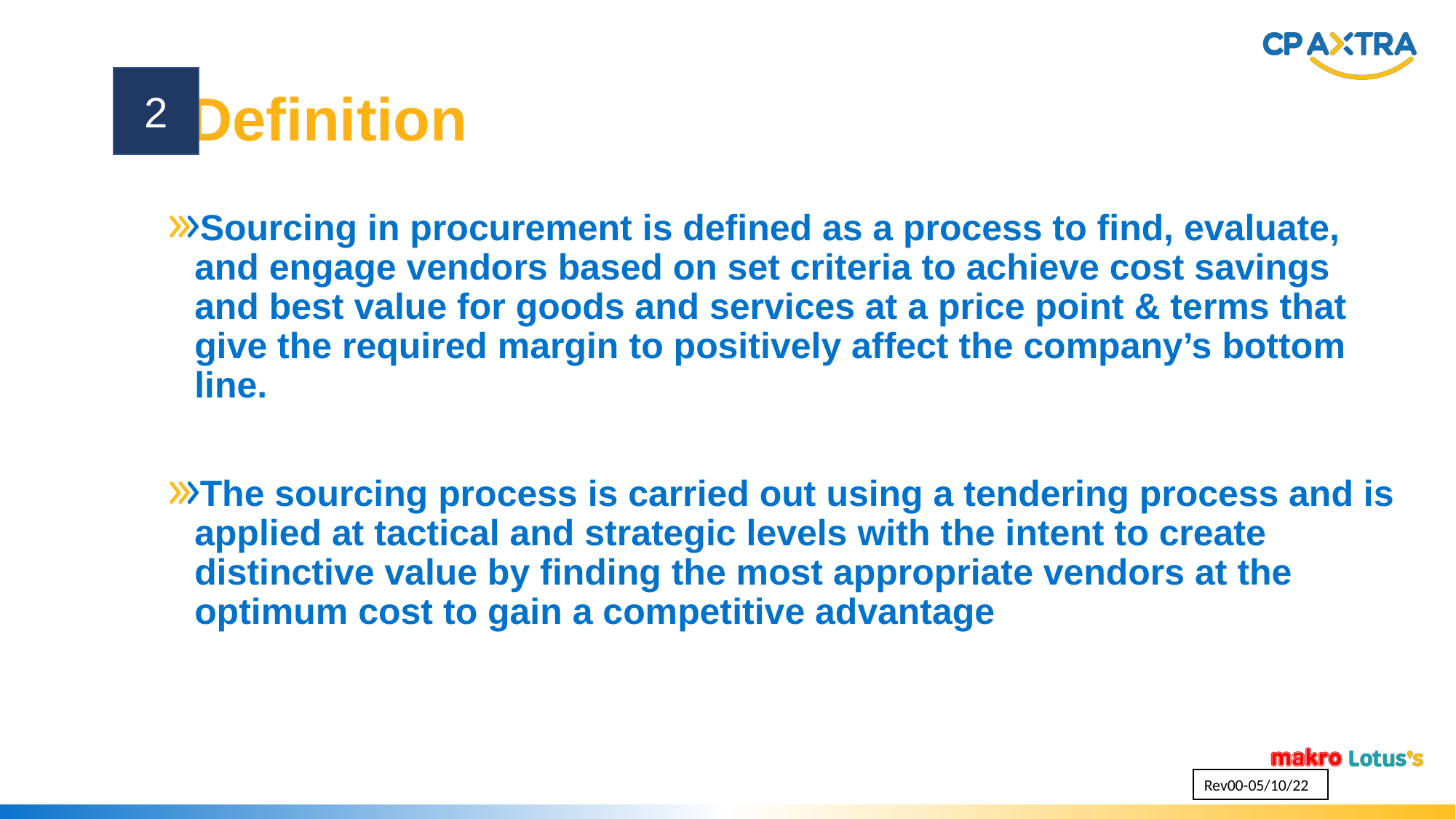

Definition
2
Sourcing in procurement is defined as a process to find, evaluate, and engage vendors based on set criteria to achieve cost savings and best value for goods and services at a price point & terms that give the required margin to positively affect the company’s bottom line.

The sourcing process is carried out using a tendering process and is applied at tactical and strategic levels with the intent to create distinctive value by finding the most appropriate vendors at the optimum cost to gain a competitive advantage

Rev00-05/10/22